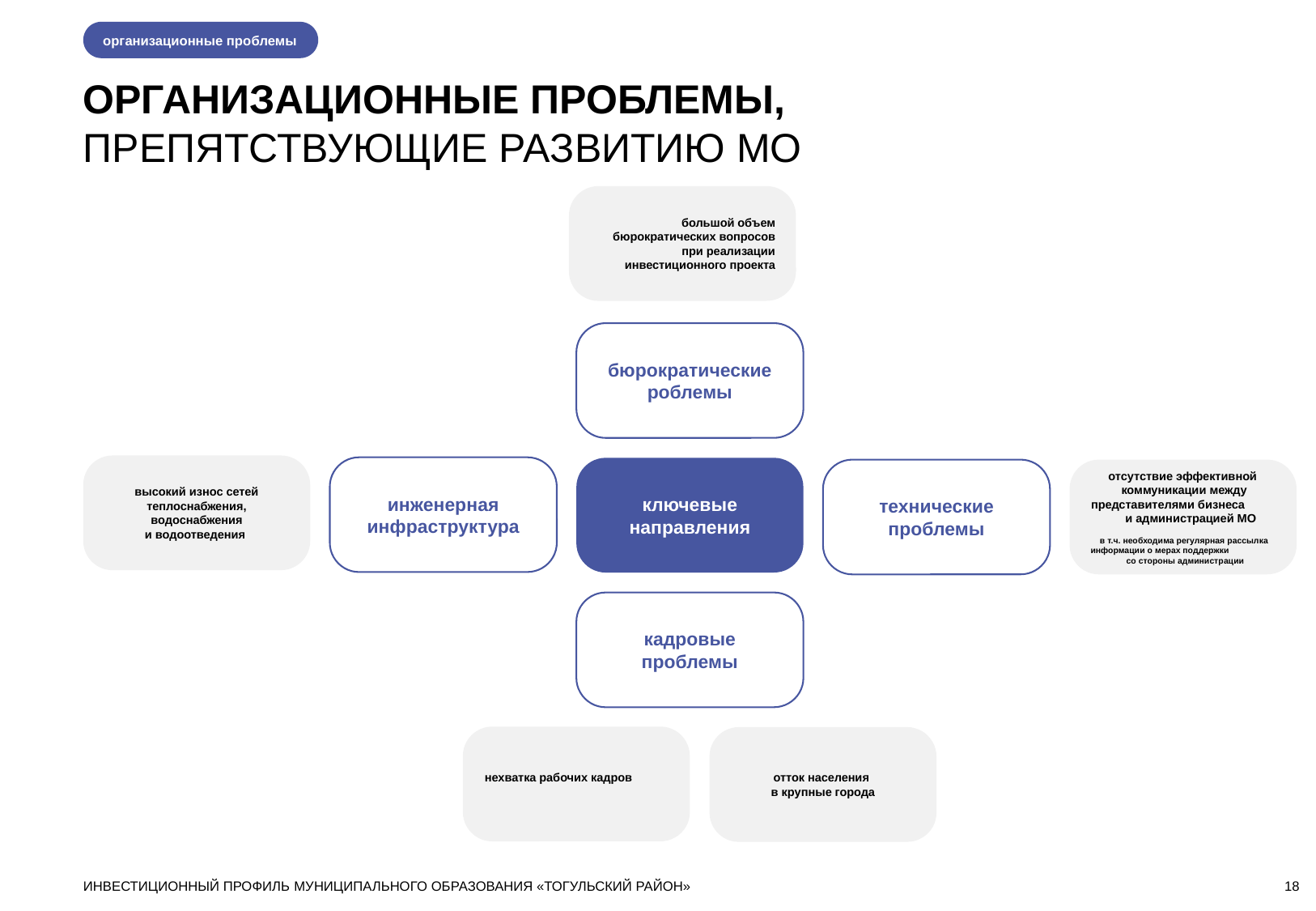

организационные проблемы
ОРГАНИЗАЦИОННЫЕ ПРОБЛЕМЫ,
ПРЕПЯТСТВУЮЩИЕ РАЗВИТИЮ МО
большой объем бюрократических вопросов при реализации инвестиционного проекта
бюрократические роблемы
высокий износ сетей теплоснабжения, водоснабжения
и водоотведения
инженерная инфраструктура
ключевые направления
технические проблемы
отсутствие эффективной
коммуникации между представителями бизнеса                и администрацией МО

в т.ч. необходима регулярная рассылка информации о мерах поддержки                      со стороны администрации
кадровые проблемы
нехватка рабочих кадров

отток населения
в крупные города
ИНВЕСТИЦИОННЫЙ ПРОФИЛЬ МУНИЦИПАЛЬНОГО ОБРАЗОВАНИЯ «ТОГУЛЬСКИЙ РАЙОН»
18